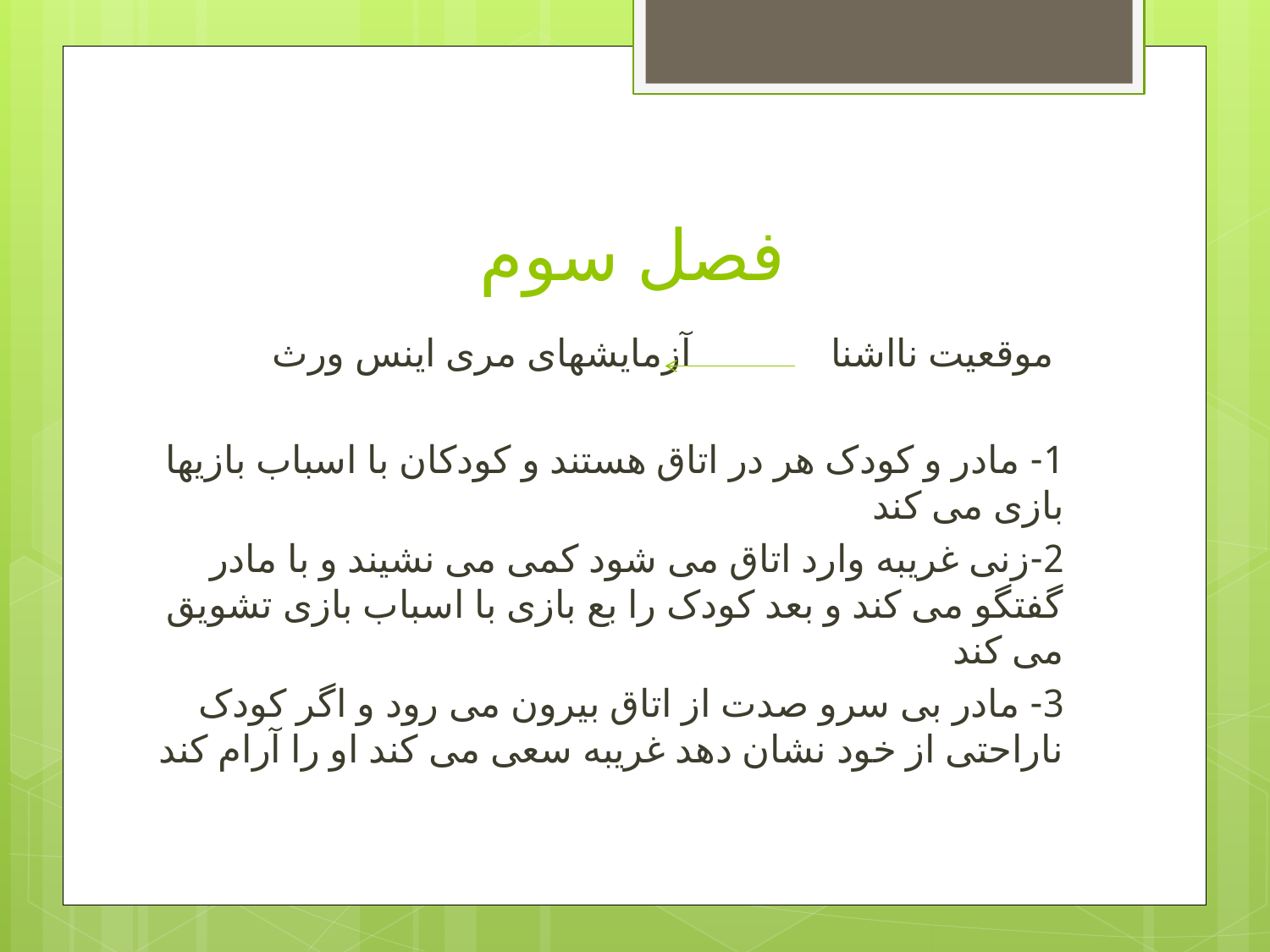

# فصل سوم
 موقعیت نااشنا              آزمایشهای مری اینس ورث

1- مادر و کودک هر در اتاق هستند و کودکان با اسباب بازیها بازی می کند
2-زنی غریبه وارد اتاق می شود کمی می نشیند و با مادر گفتگو می کند و بعد کودک را بع بازی با اسباب بازی تشویق می کند
3- مادر بی سرو صدت از اتاق بیرون می رود و اگر کودک ناراحتی از خود نشان دهد غریبه سعی می کند او را آرام کند